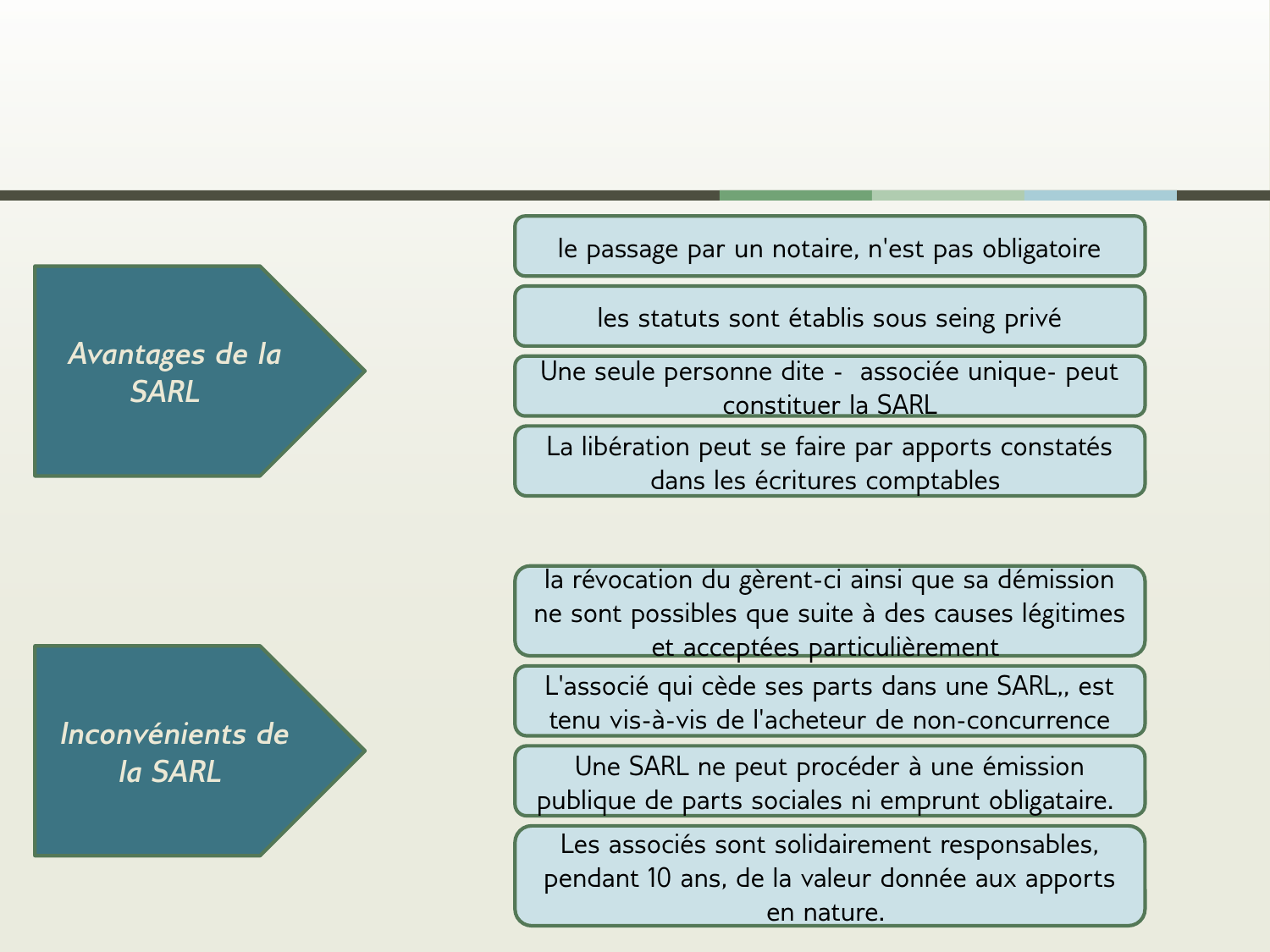

le passage par un notaire, n'est pas obligatoire
Avantages de la SARL
les statuts sont établis sous seing privé
Une seule personne dite -  associée unique- peut constituer la SARL
La libération peut se faire par apports constatés dans les écritures comptables
la révocation du gèrent-ci ainsi que sa démission ne sont possibles que suite à des causes légitimes et acceptées particulièrement
Inconvénients de la SARL
L'associé qui cède ses parts dans une SARL,, est tenu vis-à-vis de l'acheteur de non-concurrence
Une SARL ne peut procéder à une émission publique de parts sociales ni emprunt obligataire.
Les associés sont solidairement responsables, pendant 10 ans, de la valeur donnée aux apports en nature.